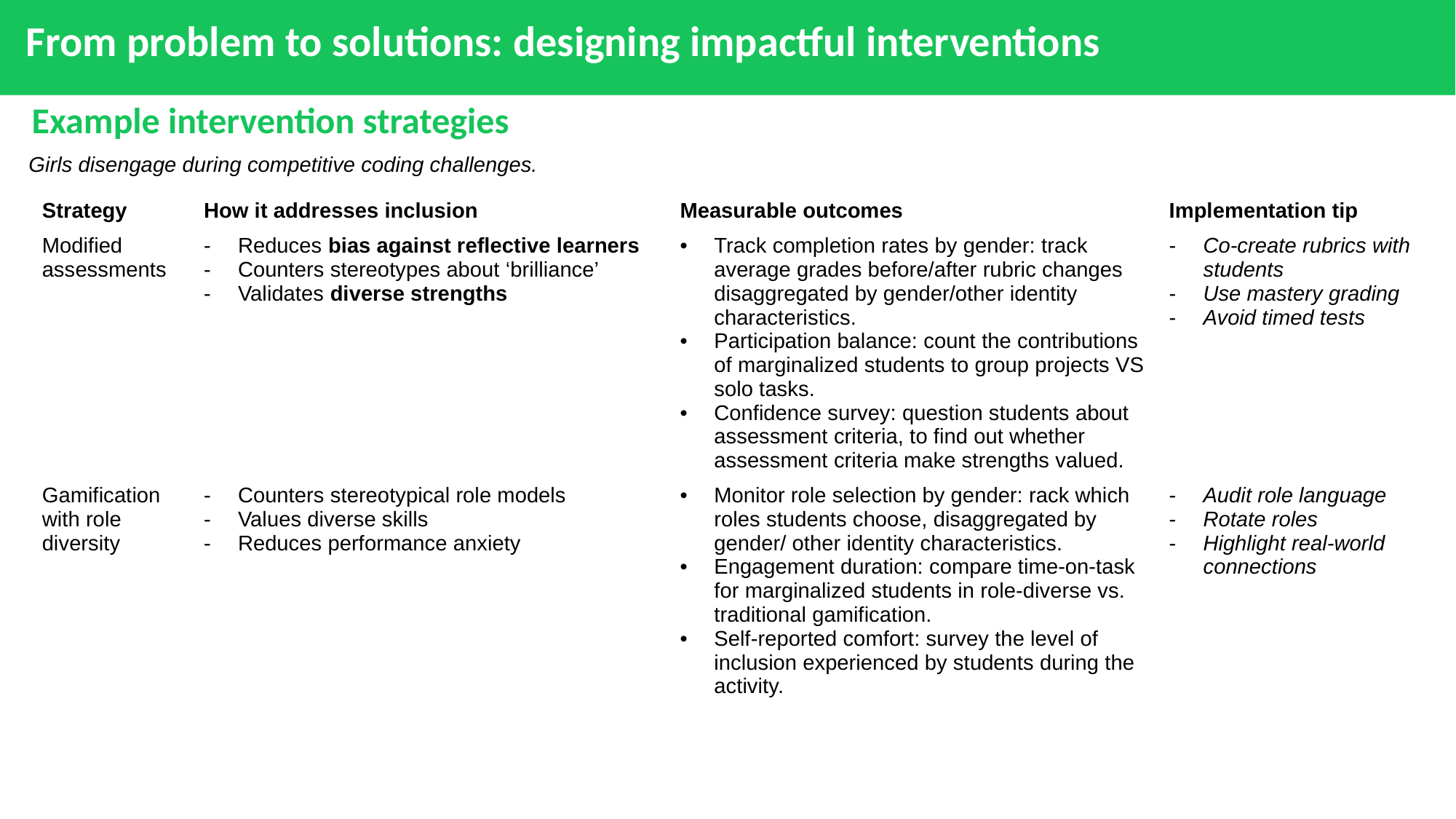

# From problem to solutions: designing impactful interventions
Example intervention strategies
Girls disengage during competitive coding challenges.

| Strategy | How it addresses inclusion | Measurable outcomes | Implementation tip |
| --- | --- | --- | --- |
| Modified assessments | Reduces bias against reflective learners Counters stereotypes about ‘brilliance’ Validates diverse strengths | Track completion rates by gender: track average grades before/after rubric changes disaggregated by gender/other identity characteristics. Participation balance: count the contributions of marginalized students to group projects VS solo tasks. Confidence survey: question students about assessment criteria, to find out whether assessment criteria make strengths valued. | Co-create rubrics with students Use mastery grading Avoid timed tests |
| Gamification with role diversity | Counters stereotypical role models Values diverse skills Reduces performance anxiety | Monitor role selection by gender: rack which roles students choose, disaggregated by gender/ other identity characteristics. Engagement duration: compare time-on-task for marginalized students in role-diverse vs. traditional gamification. Self-reported comfort: survey the level of inclusion experienced by students during the activity. | Audit role language Rotate roles Highlight real-world connections |